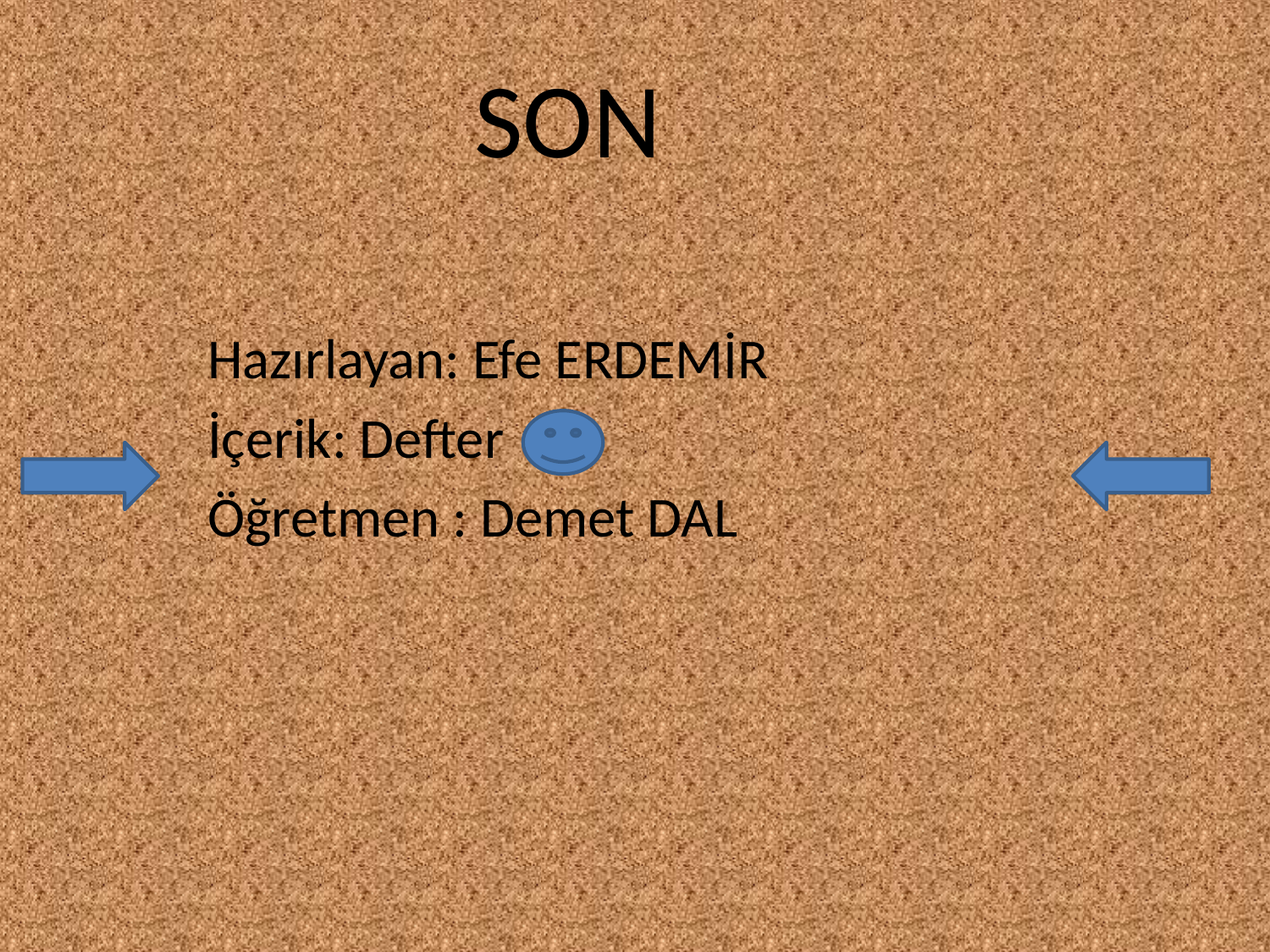

# SON
Hazırlayan: Efe ERDEMİR
İçerik: Defter
Öğretmen : Demet DAL